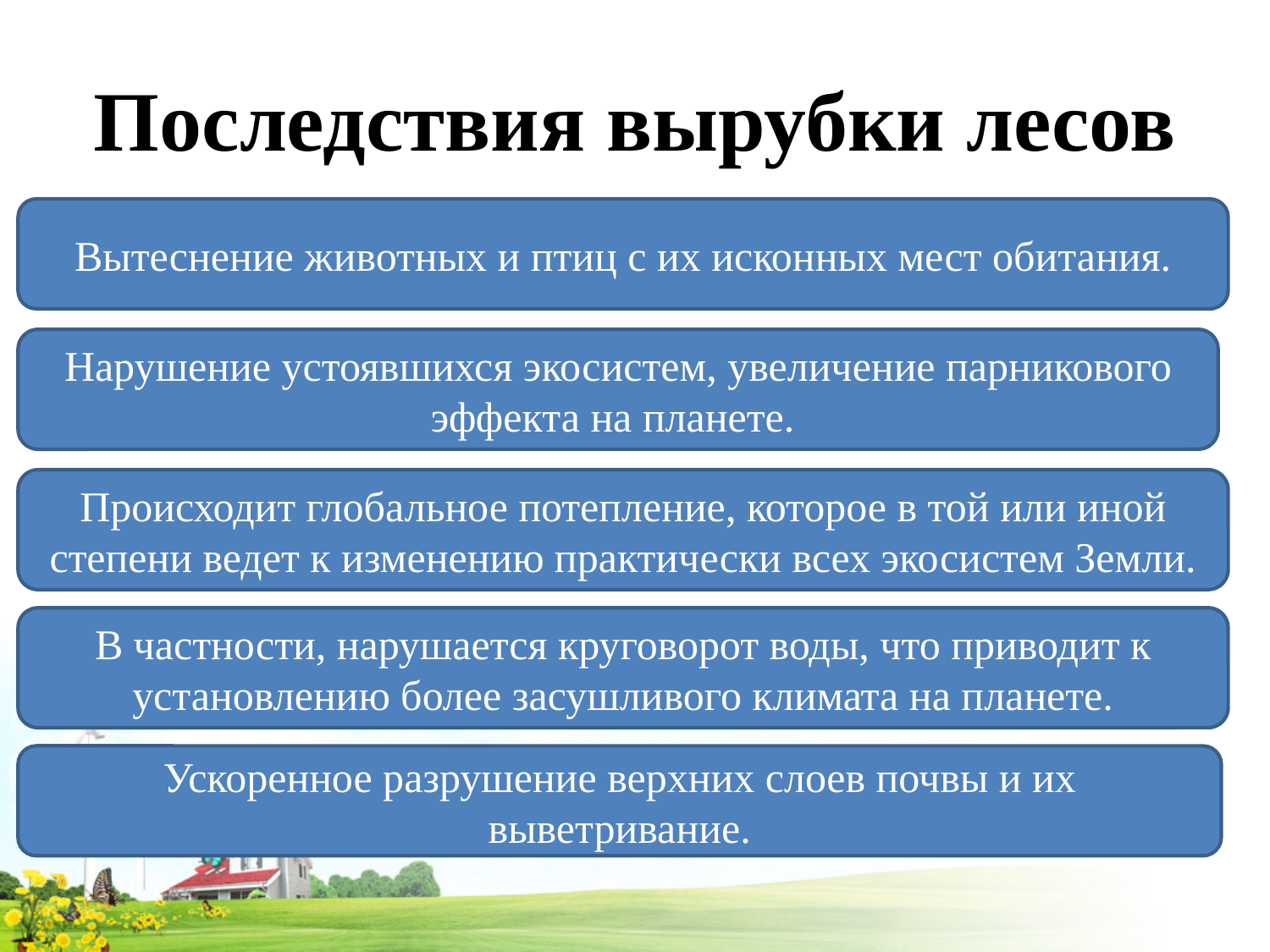

# Последствия вырубки лесов
Вытеснение животных и птиц с их исконных мест обитания.
Нарушение устоявшихся экосистем, увеличение парникового эффекта на планете.
Происходит глобальное потепление, которое в той или иной степени ведет к изменению практически всех экосистем Земли.
В частности, нарушается круговорот воды, что приводит к установлению более засушливого климата на планете.
Ускоренное разрушение верхних слоев почвы и их выветривание.